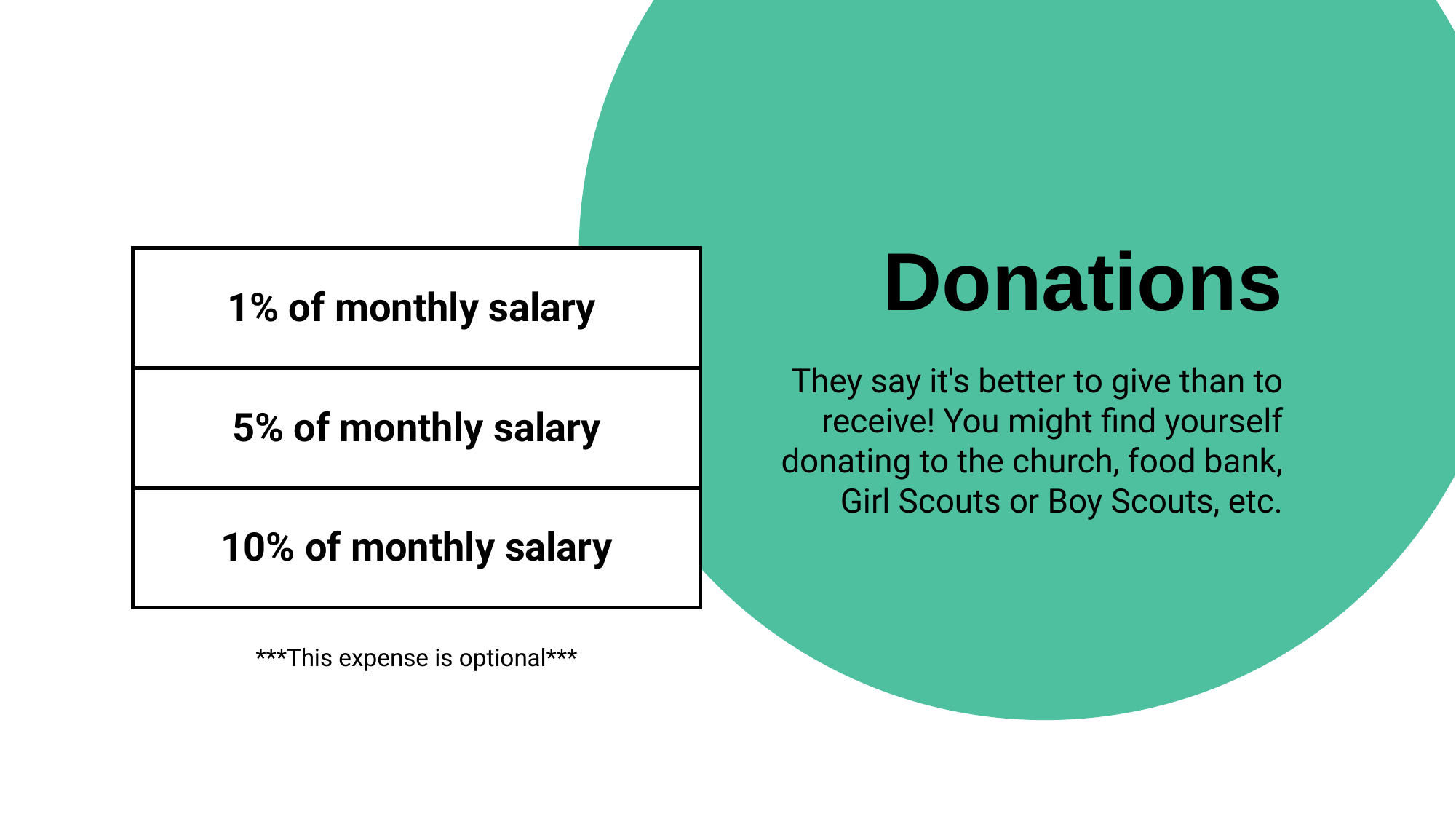

# Donations
| 1% of monthly salary |
| --- |
| 5% of monthly salary |
| 10% of monthly salary |
They say it's better to give than to receive! You might find yourself donating to the church, food bank, Girl Scouts or Boy Scouts, etc.
***This expense is optional***